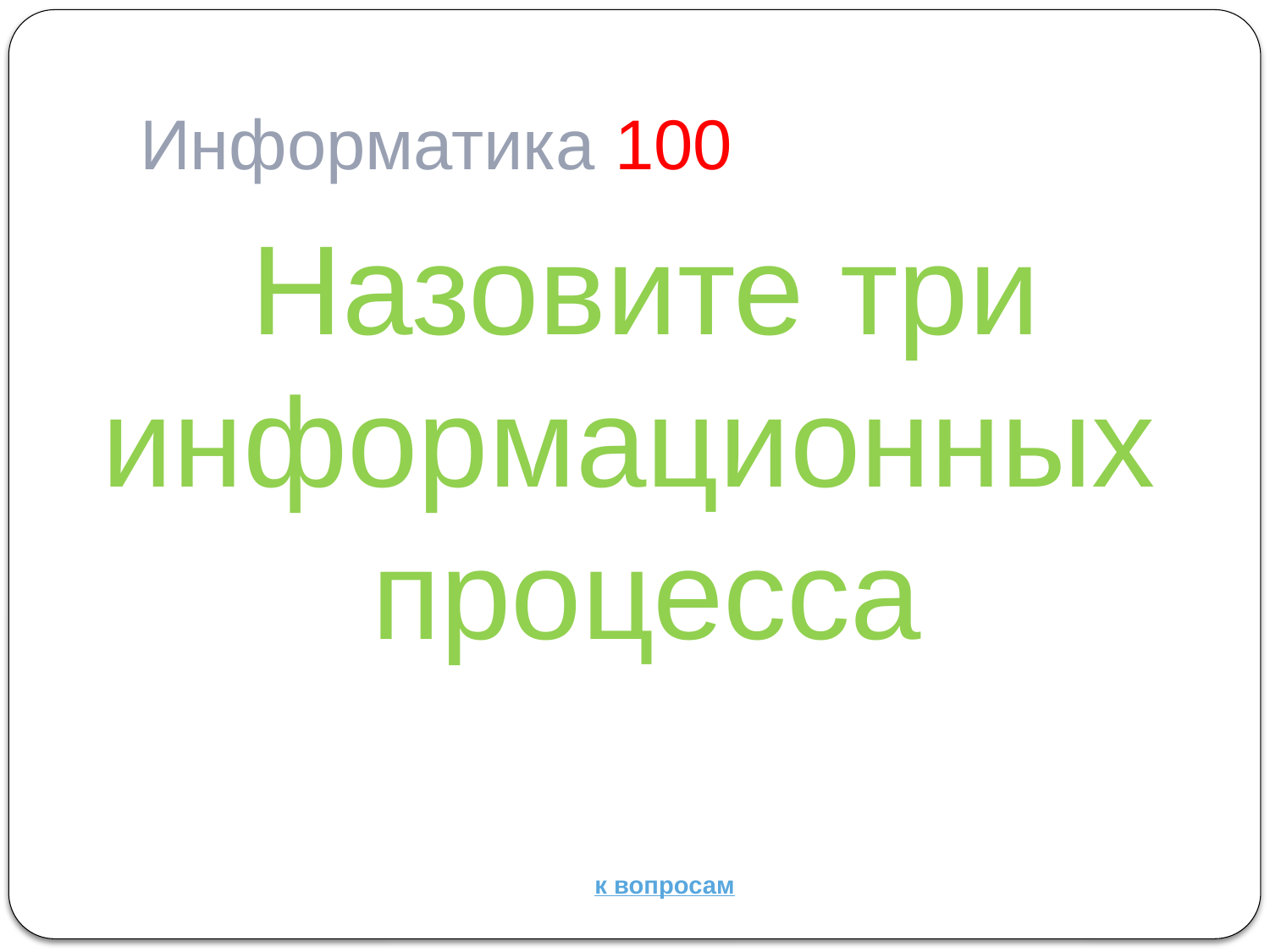

# Информатика 100
 Назовите три информационных  процесса
к вопросам